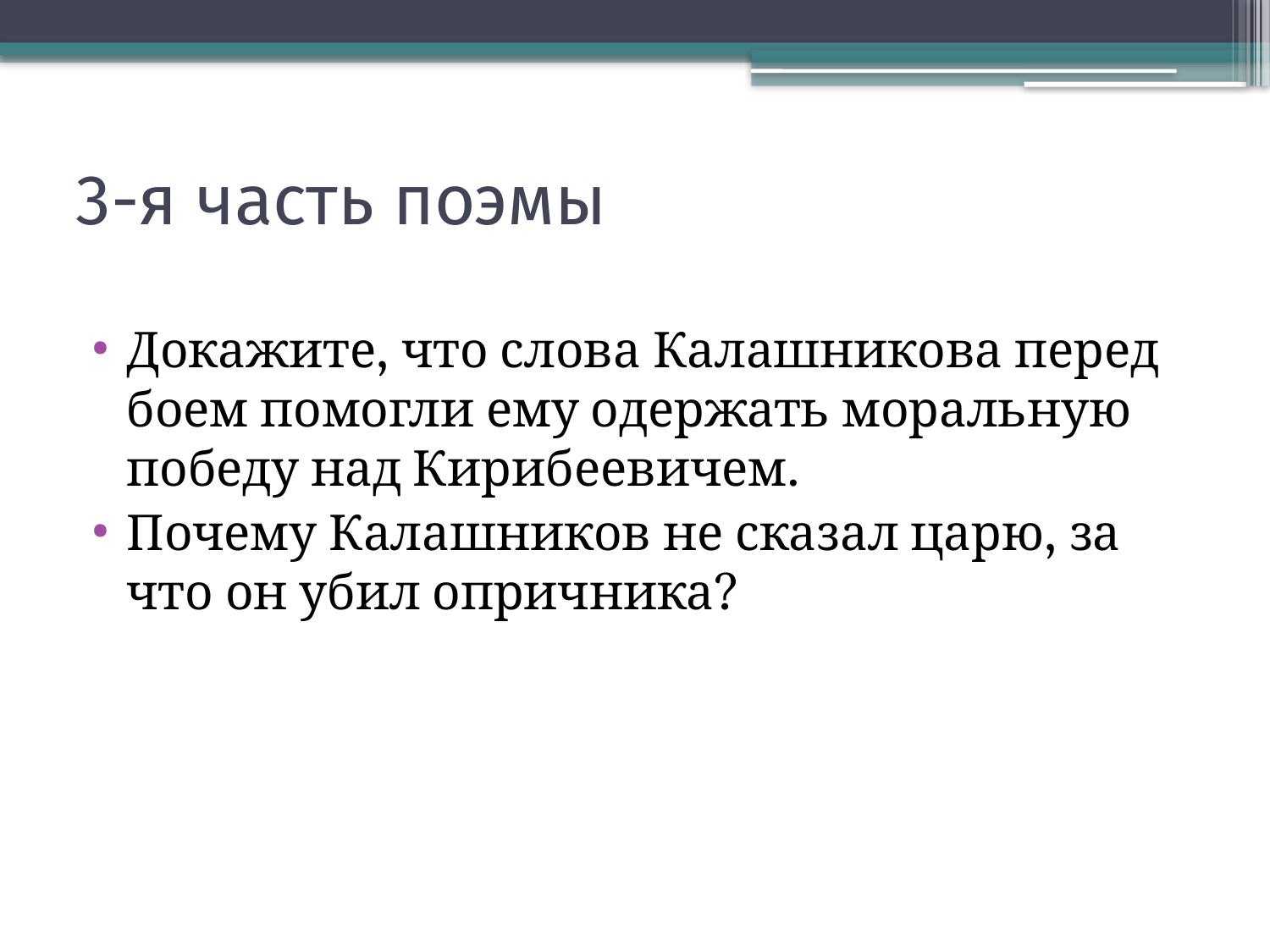

# 3-я часть поэмы
Докажите, что слова Калашникова перед боем помогли ему одержать моральную победу над Кирибеевичем.
Почему Калашников не сказал царю, за что он убил опричника?